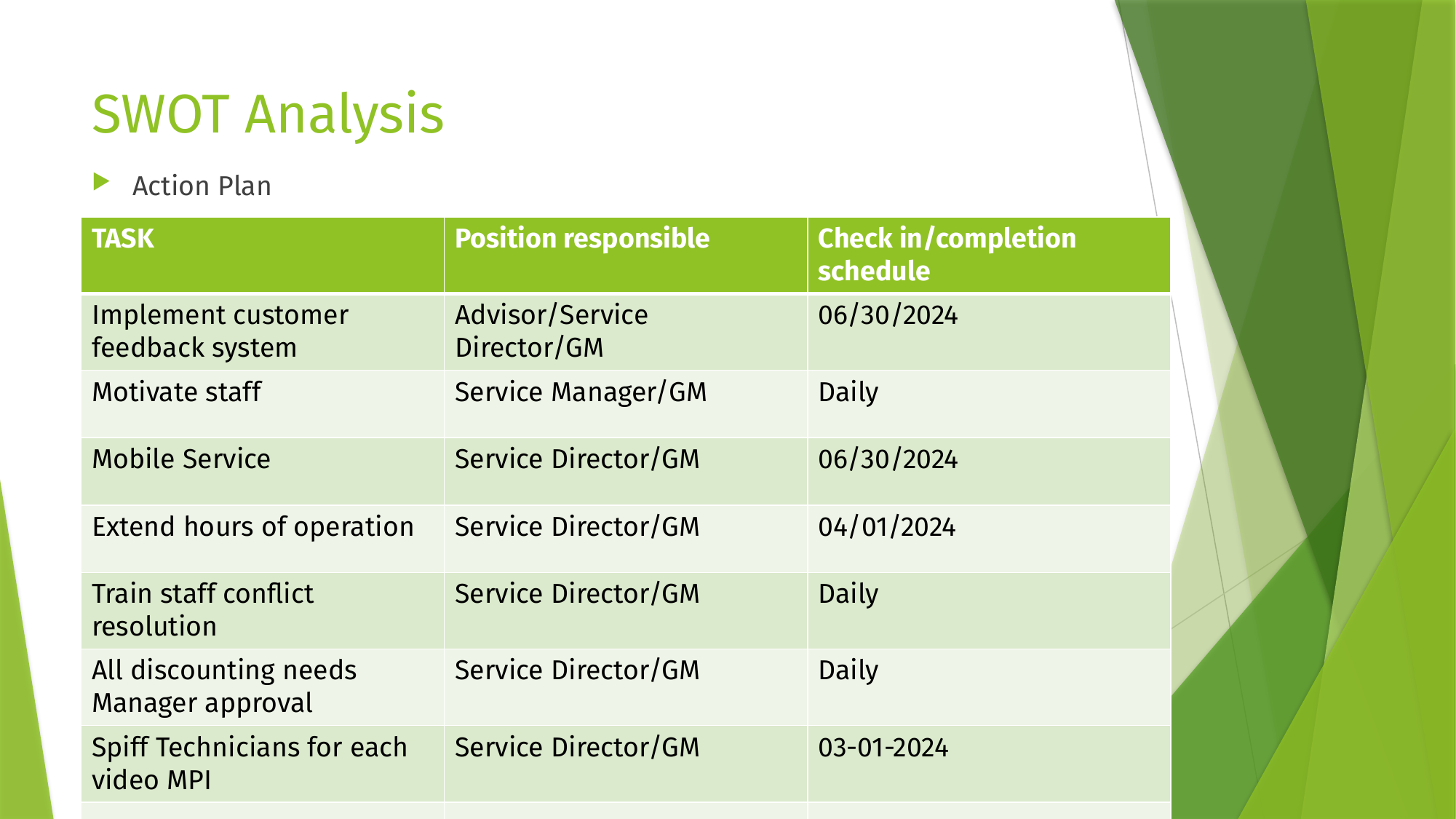

# SWOT Analysis
Action Plan

| TASK | Position responsible | Check in/completion schedule |
| --- | --- | --- |
| Implement customer feedback system | Advisor/Service Director/GM | 06/30/2024 |
| Motivate staff | Service Manager/GM | Daily |
| Mobile Service | Service Director/GM | 06/30/2024 |
| Extend hours of operation | Service Director/GM | 04/01/2024 |
| Train staff conflict resolution | Service Director/GM | Daily |
| All discounting needs Manager approval | Service Director/GM | Daily |
| Spiff Technicians for each video MPI | Service Director/GM | 03-01-2024 |
|  |  |  |